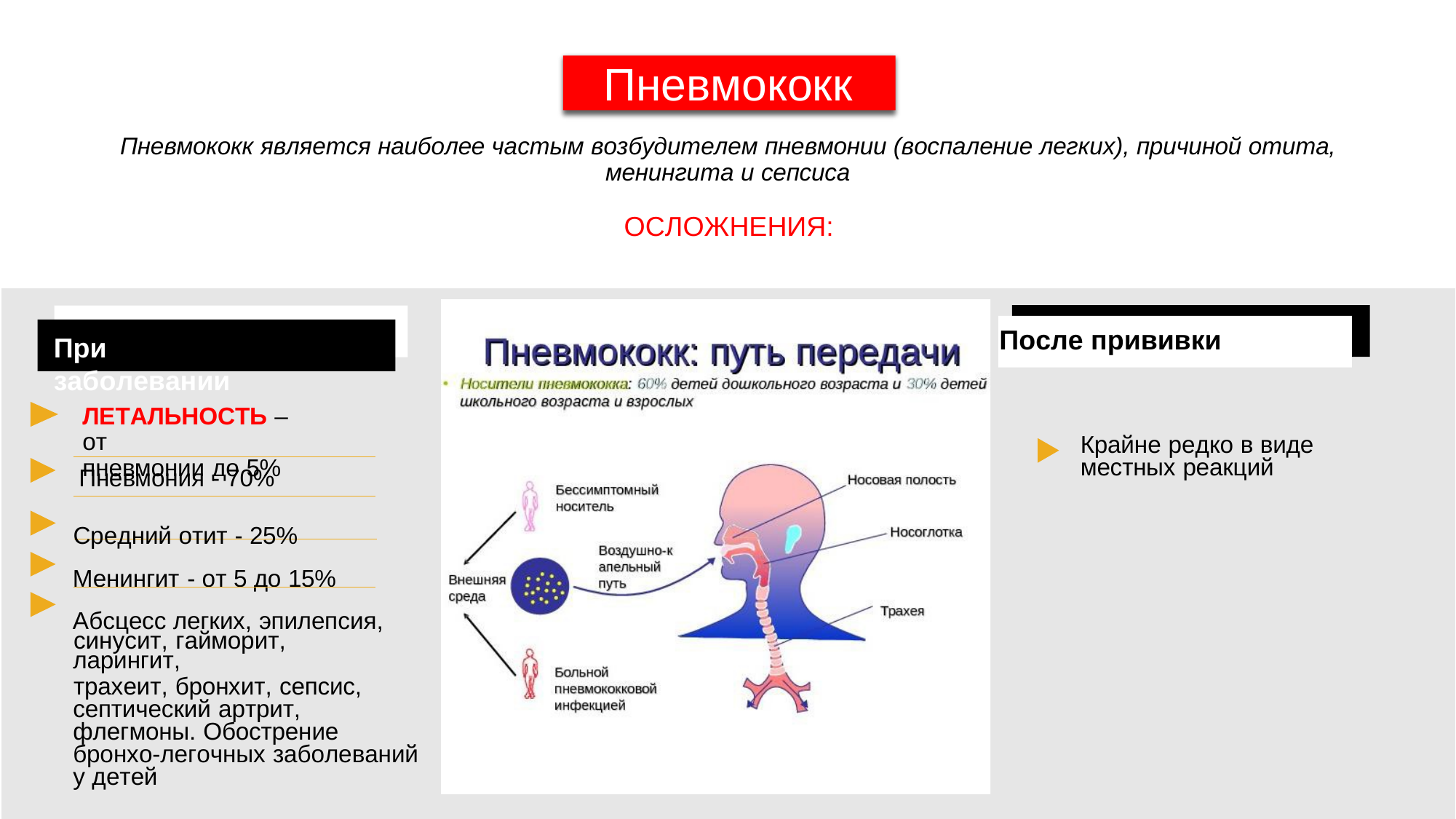

Пневмококк
Пневмококк является наиболее частым возбудителем пневмонии (воспаление легких), причиной отита, менингита и сепсиса

ОСЛОЖНЕНИЯ:

После прививки
При заболевании

ЛЕТАЛЬНОСТЬ – от
пневмонии до 5%
Крайне редко в виде местных реакций

Пневмония - 70%

Средний отит - 25% Менингит - от 5 до 15% Абсцесс легких, эпилепсия,
синусит, гайморит, ларингит,
трахеит, бронхит, сепсис, септический артрит, флегмоны. Обострение бронхо-легочных заболеваний у детей